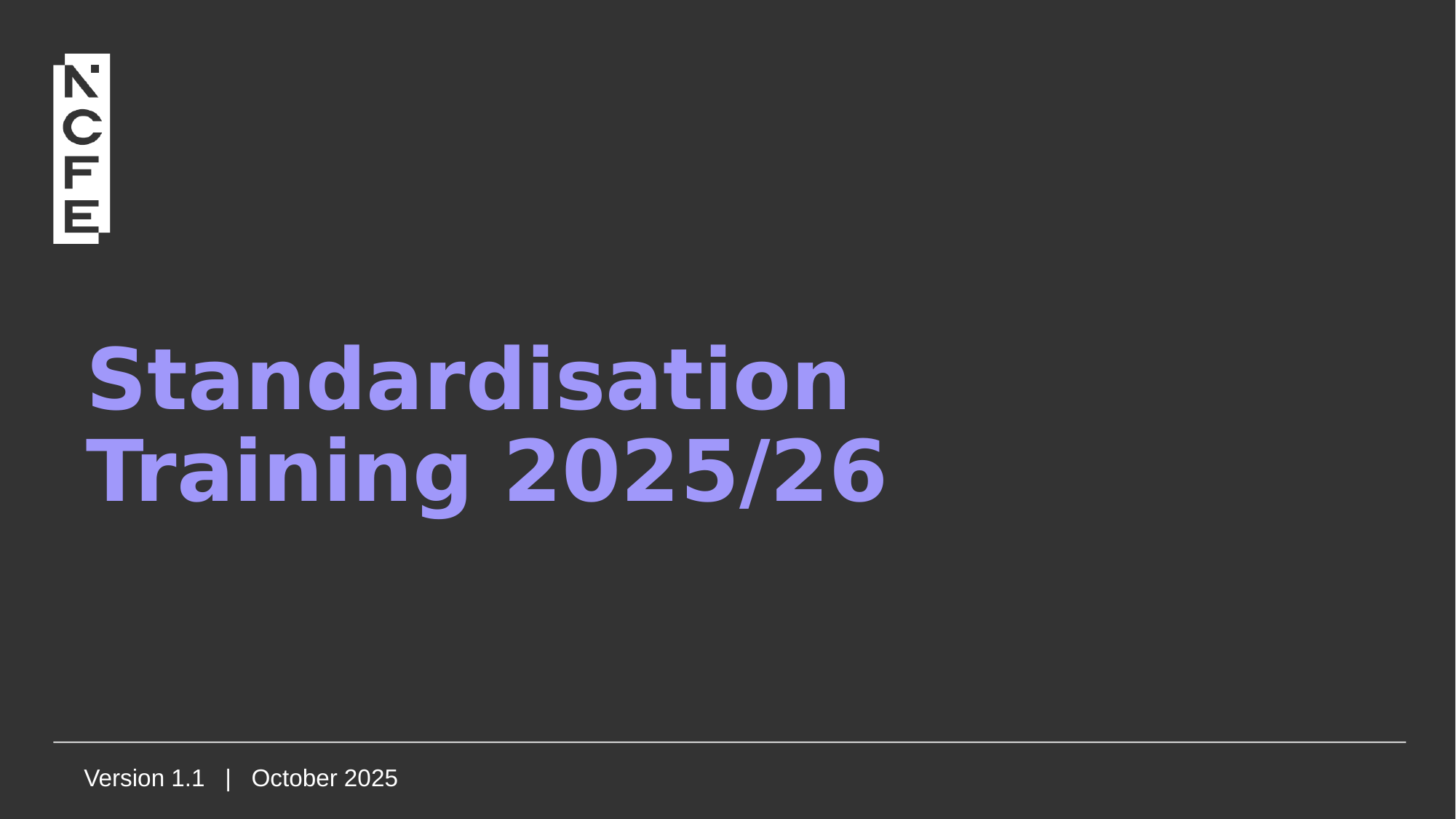

# Standardisation Training 2025/26
Version 1.1   |   October 2025